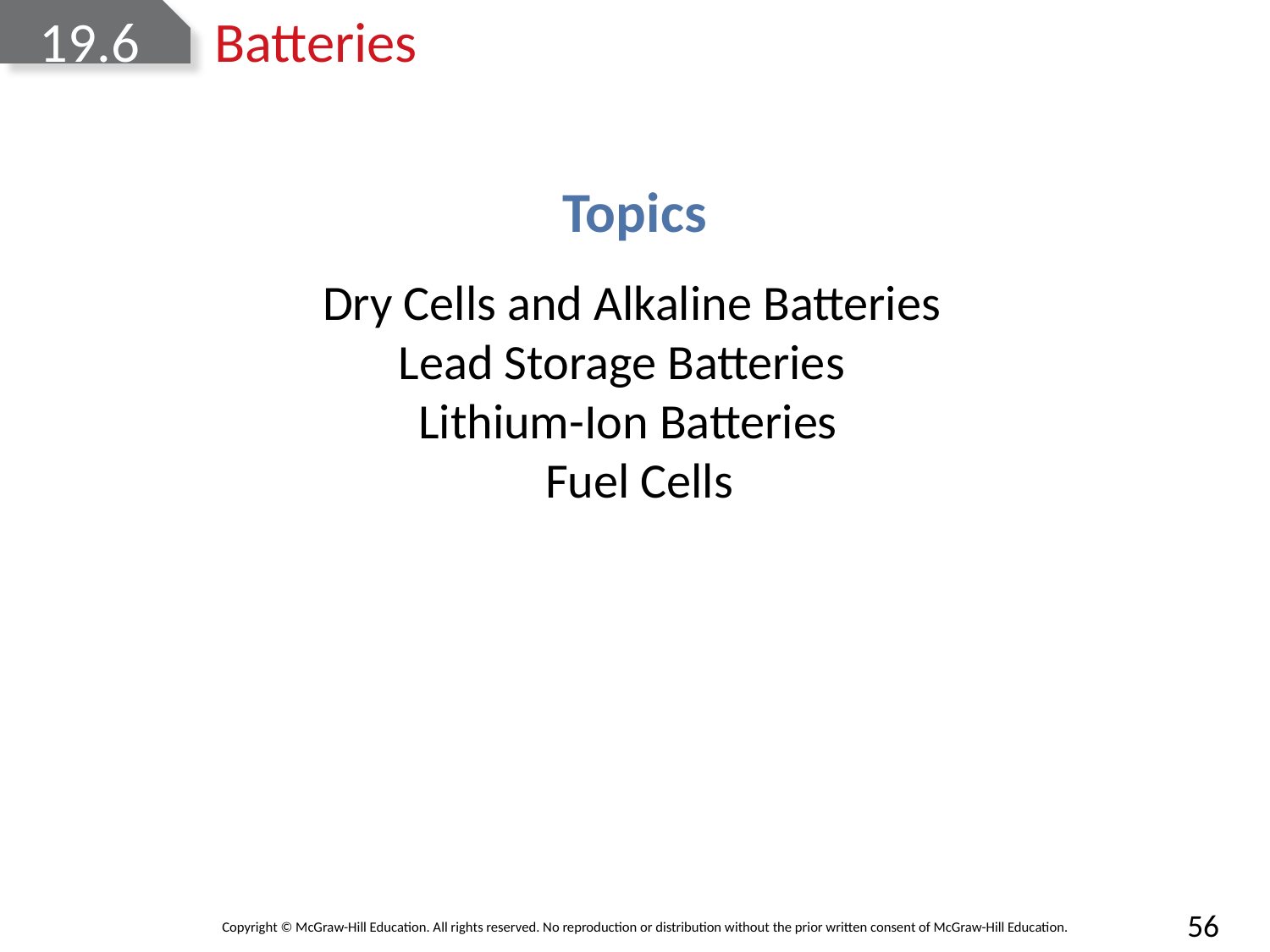

# 19.6	Batteries
Topics
Dry Cells and Alkaline Batteries
Lead Storage Batteries
Lithium-Ion Batteries
Fuel Cells